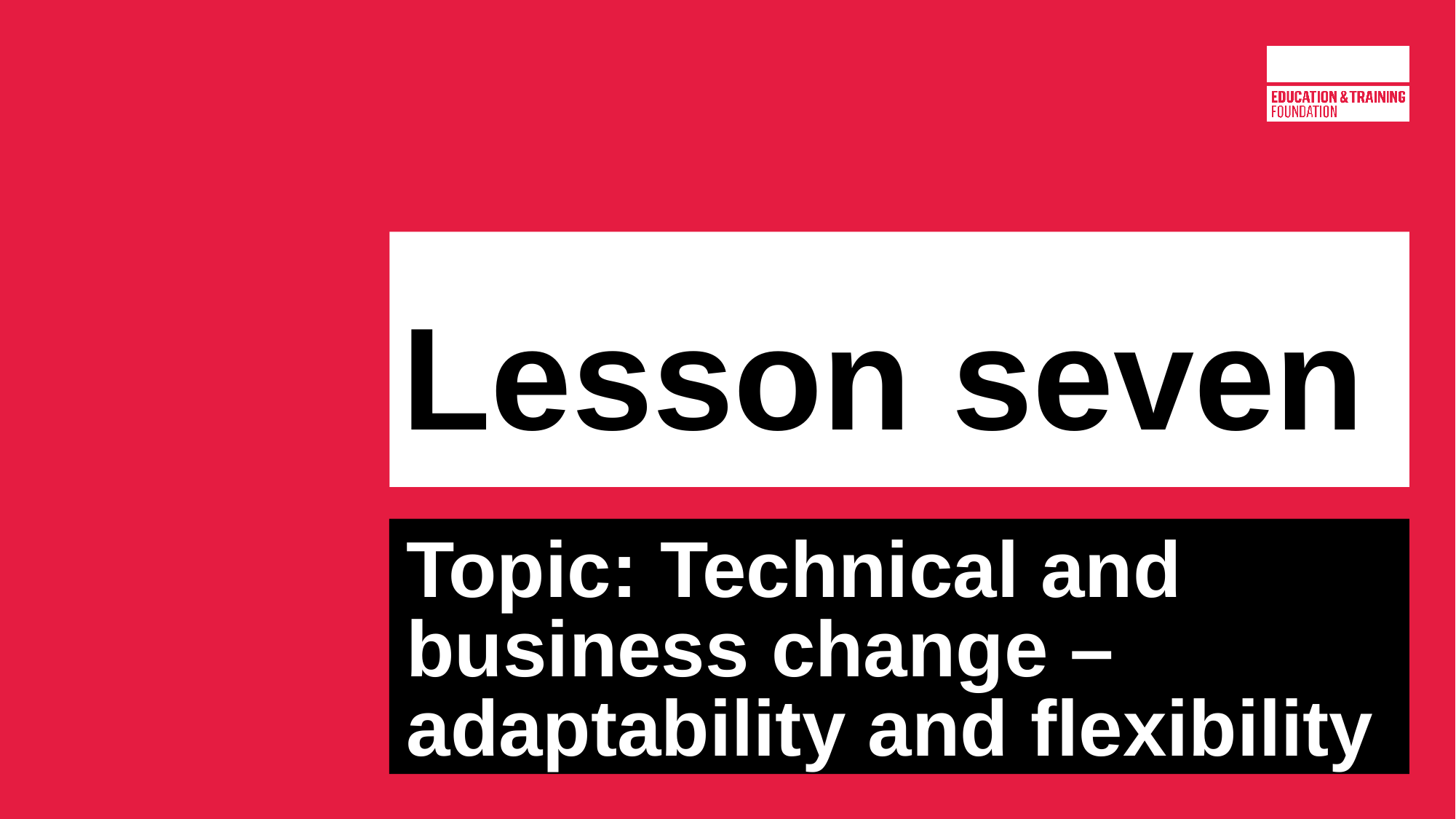

# Lesson seven
Topic: Technical and business change – adaptability and flexibility